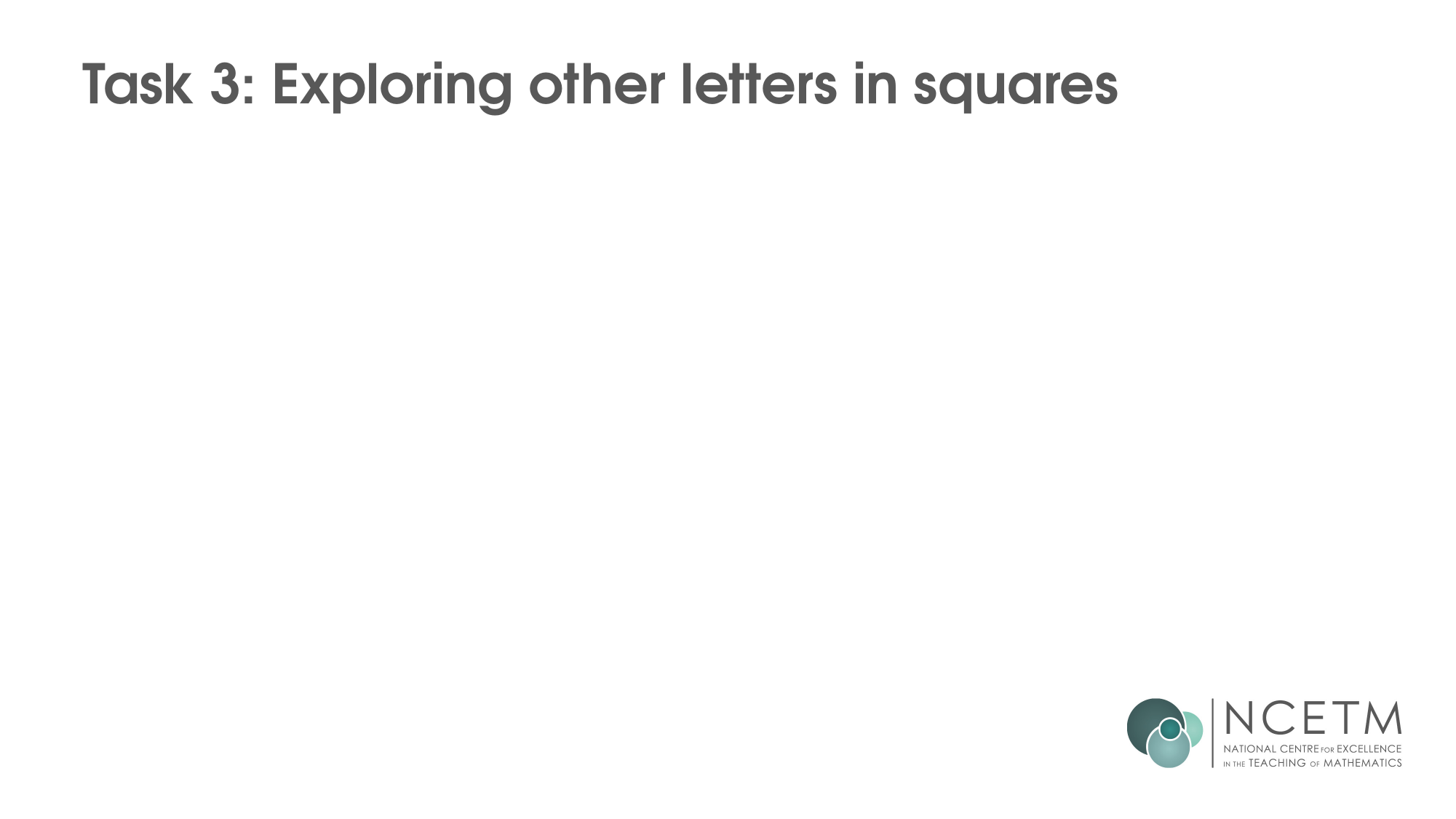

# Task 3: Exploring other letters in squares